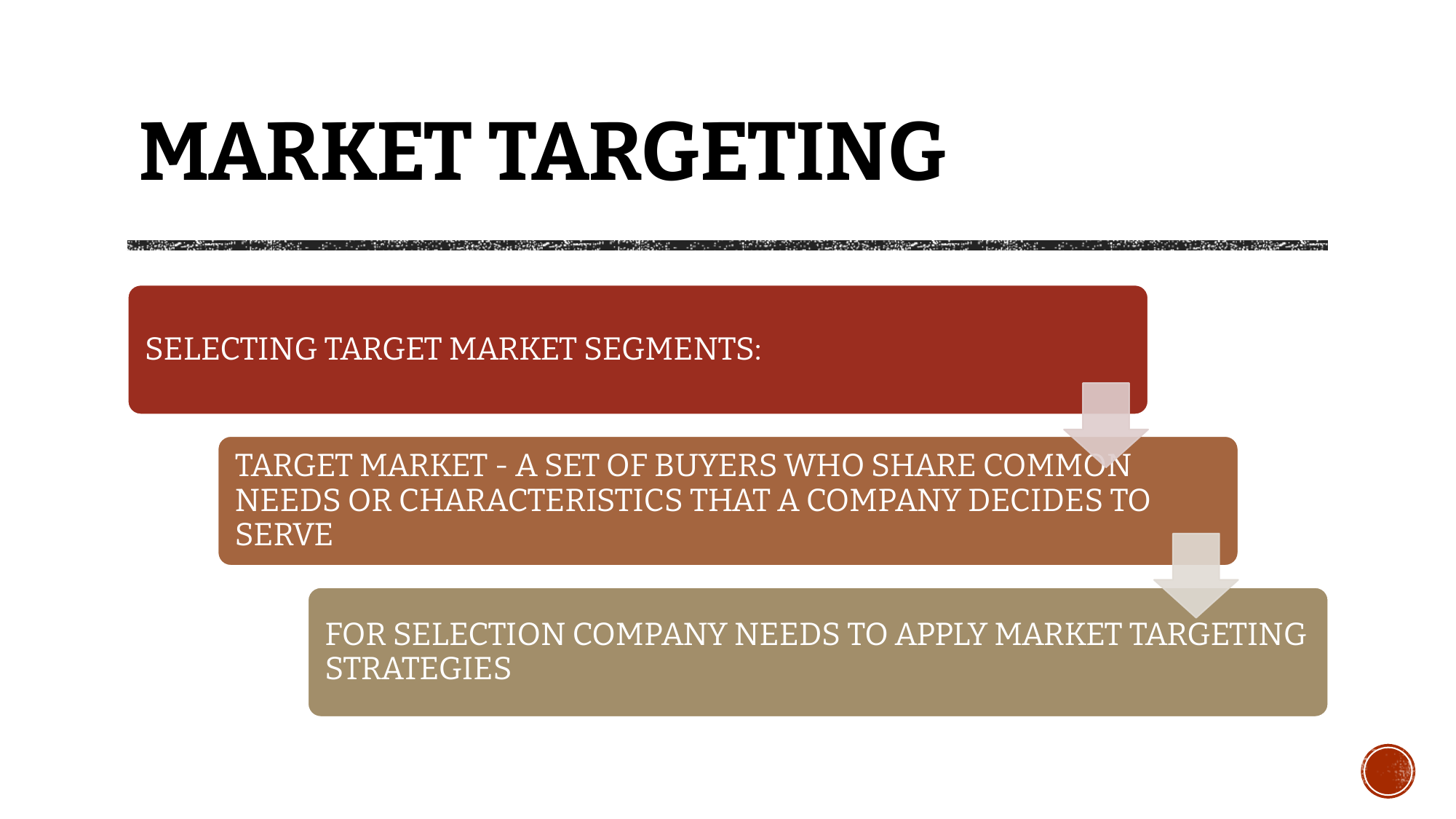

# Market Targeting

Selecting Target Market Segments:
Target Market - a set of buyers who share common needs or characteristics that a company decides to serve
For selection company needs to apply Market Targeting Strategies